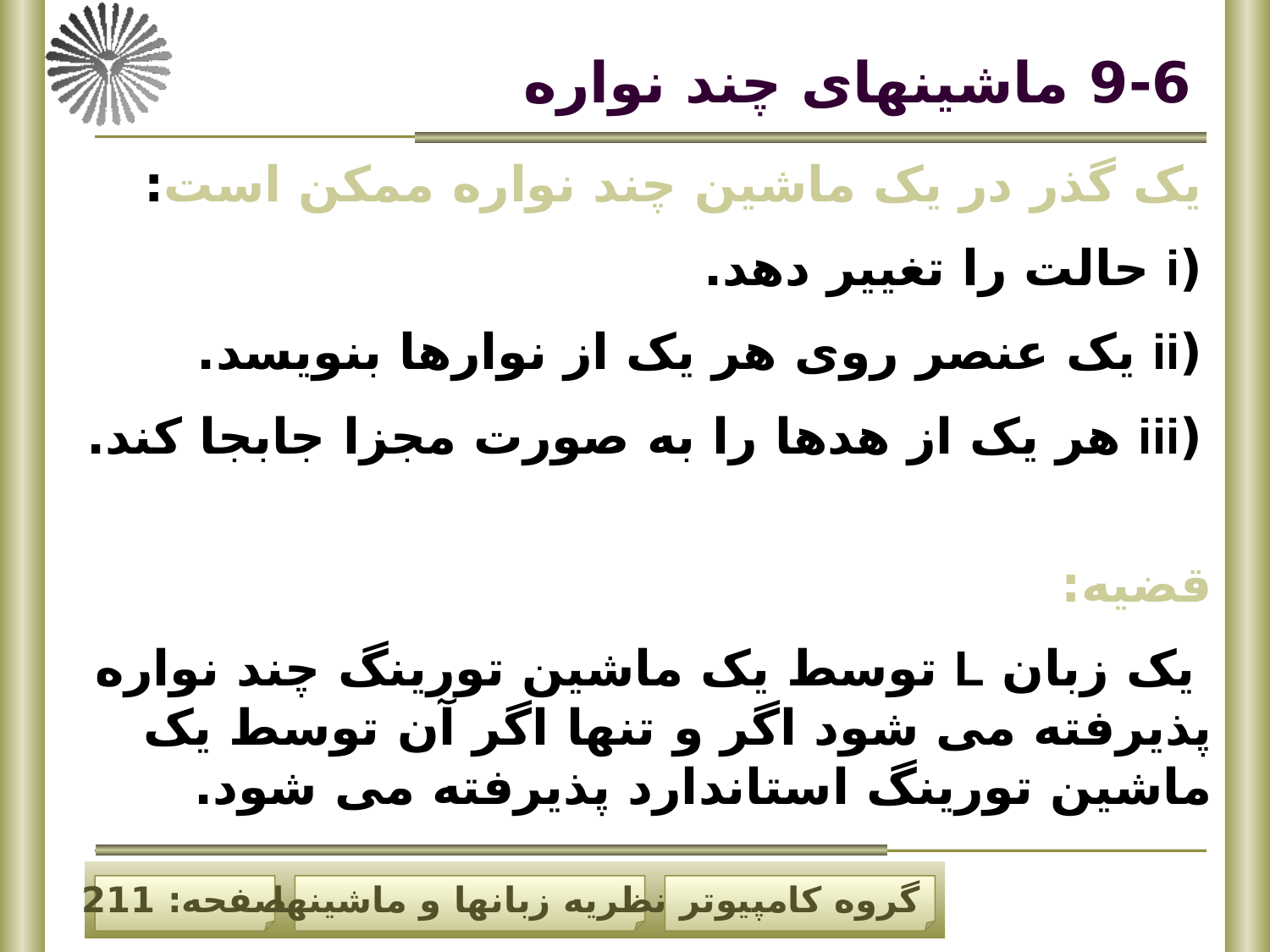

# 9-6 ماشینهای چند نواره
یک گذر در یک ماشین چند نواره ممکن است:
(i حالت را تغییر دهد.
(ii یک عنصر روی هر یک از نوارها بنویسد.
(iii هر یک از هدها را به صورت مجزا جابجا کند.
قضیه:
 یک زبان L توسط یک ماشین تورینگ چند نواره پذیرفته می شود اگر و تنها اگر آن توسط یک ماشین تورینگ استاندارد پذیرفته می شود.